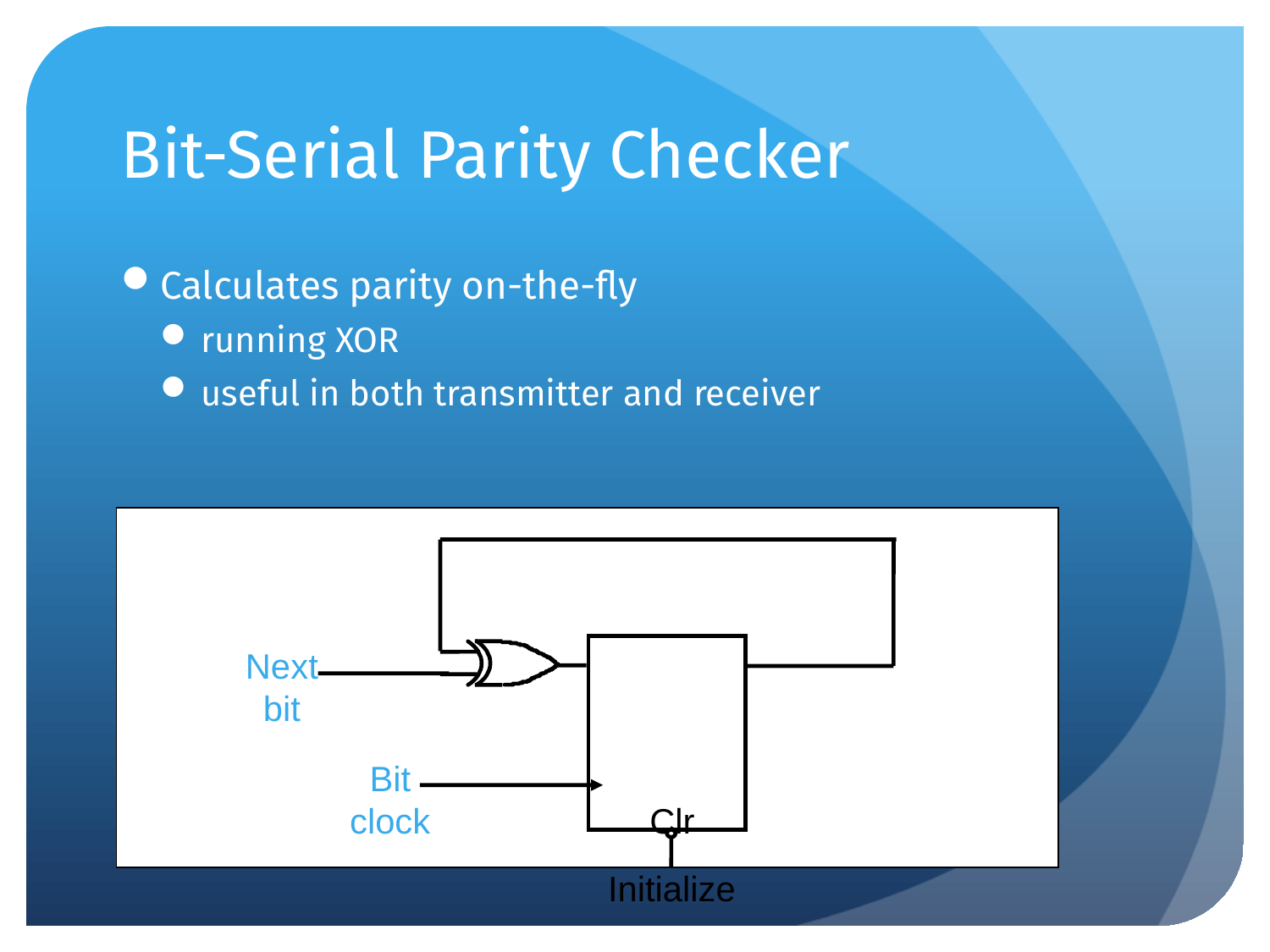

# Bit-Serial Parity Checker
Calculates parity on-the-fly
running XOR
useful in both transmitter and receiver

Next
bit

D
Q

Bit
clock
Ck

Clr

Initialize